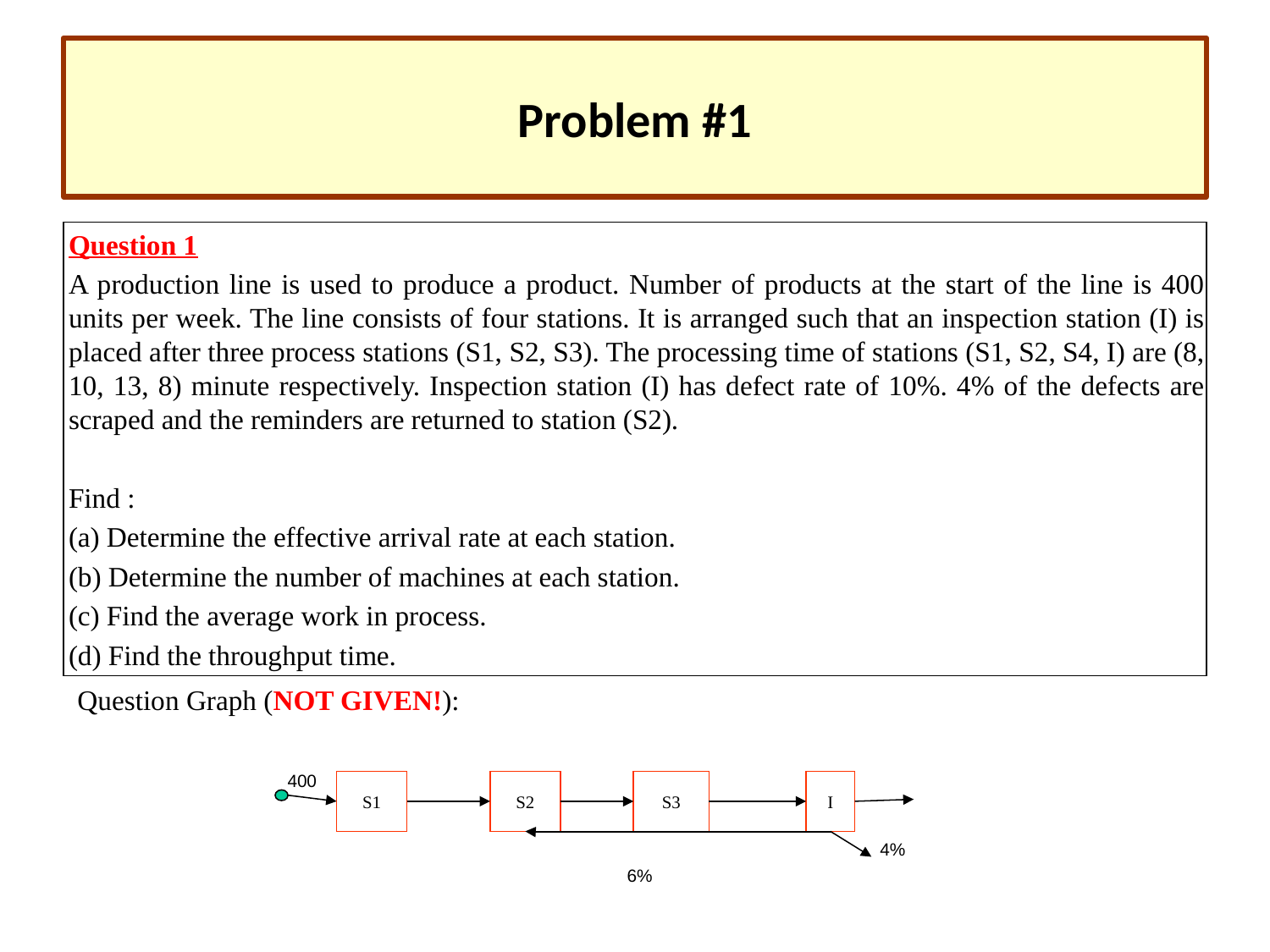

# Problem #1
Question 1
A production line is used to produce a product. Number of products at the start of the line is 400 units per week. The line consists of four stations. It is arranged such that an inspection station (I) is placed after three process stations (S1, S2, S3). The processing time of stations (S1, S2, S4, I) are (8, 10, 13, 8) minute respectively. Inspection station (I) has defect rate of 10%. 4% of the defects are scraped and the reminders are returned to station (S2).

Find :
(a) Determine the effective arrival rate at each station.
(b) Determine the number of machines at each station.
(c) Find the average work in process.
(d) Find the throughput time.

Question Graph (NOT GIVEN!):
400
S1
S2
S3
I

4%
6%